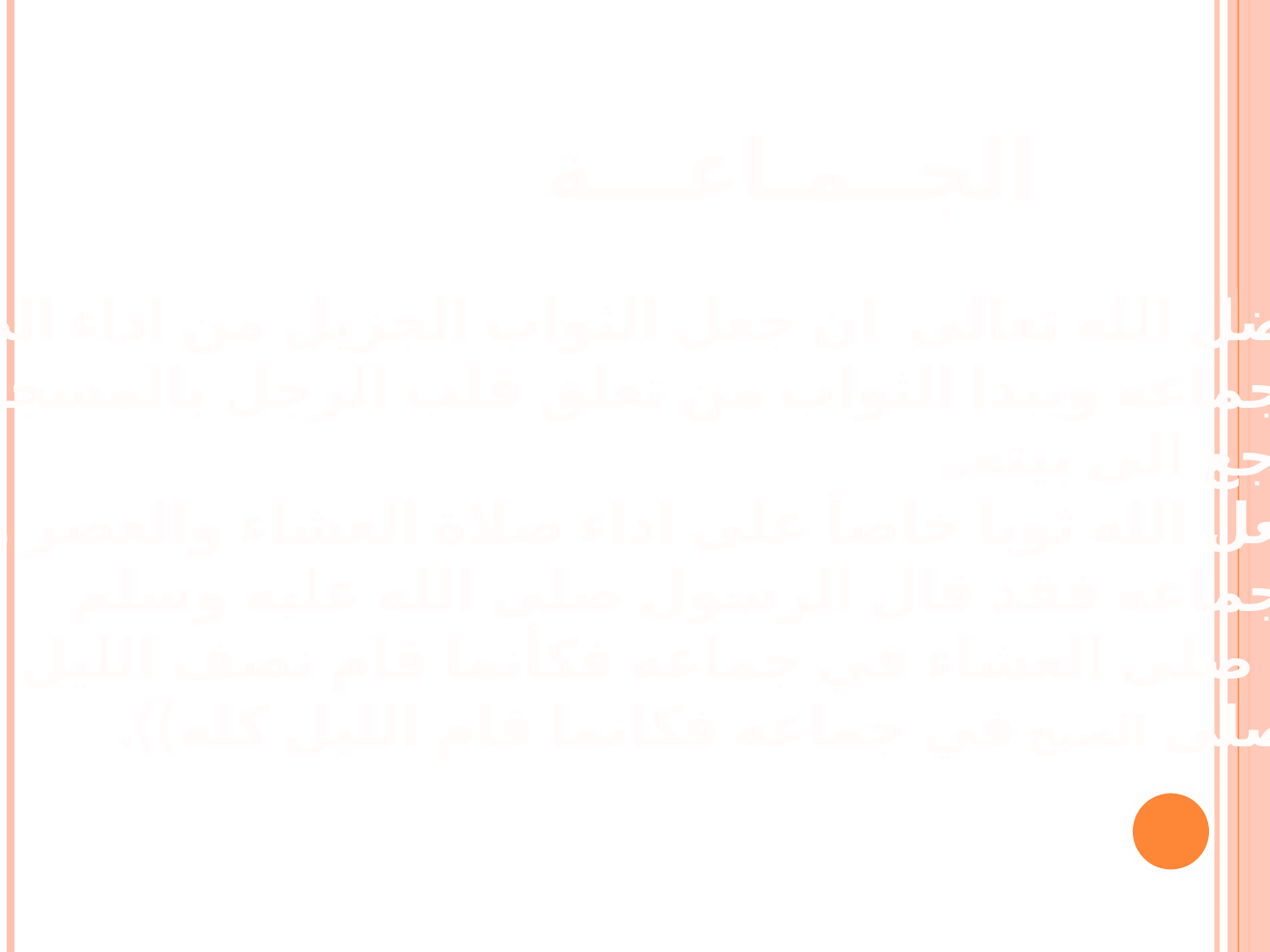

الجــمـاعـــة

من فضل الله تعالى  ان جعل الثواب الجزيل من اداء الصلاة
 مع الجماعه ويبدا الثواب من تعلق قلب الرجل بالمسجد الى
 ان يرجع الى بيته..
كما جعل الله ثوبا خاصاَ على اداء صلاة العشاء والعصر والفجر
 مع الجماعه فقد قال الرسول صلى الله عليه وسلم
: ((من صلى العشاء في جماعه فكأنما قام نصف الليل
ومن صلى الصبح في جماعه فكانما قام الليل كله)).